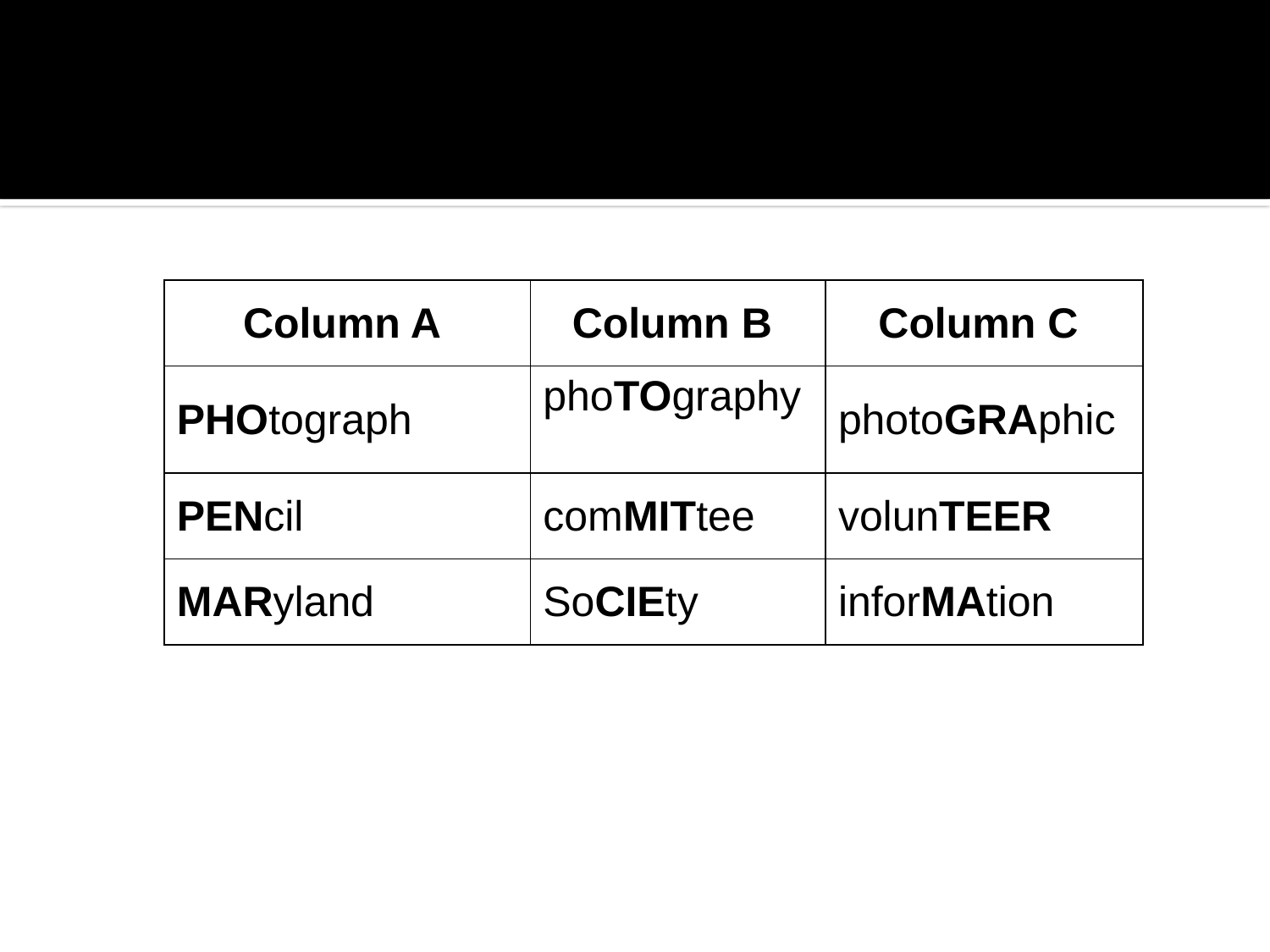

#
| Column A | Column B | Column C |
| --- | --- | --- |
| PHOtograph | phoTOgraphy | photoGRAphic |
| PENcil | comMITtee | volunTEER |
| MARyland | SoCIEty | inforMAtion |